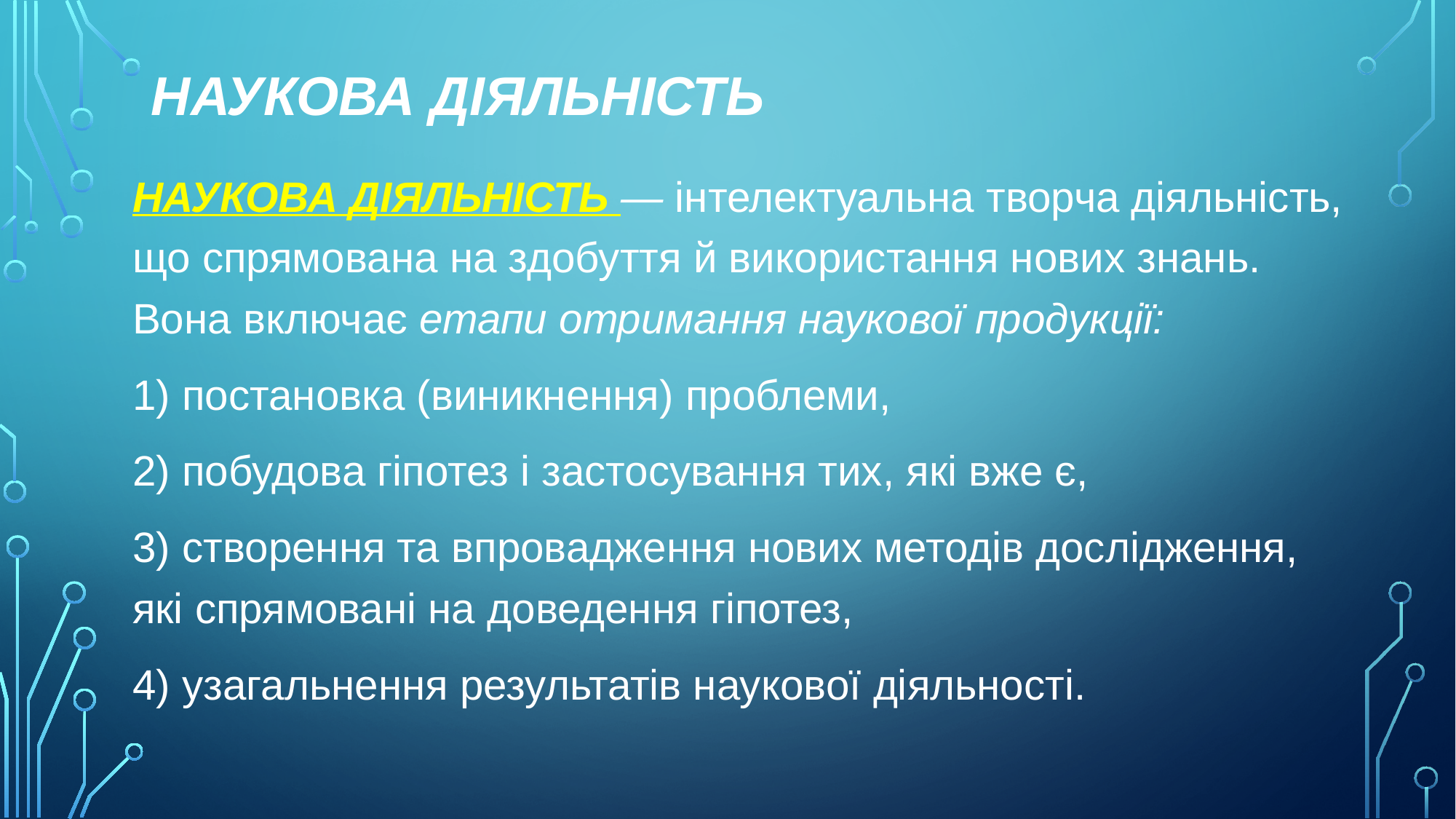

# Наукова діяльність
НАУКОВА ДІЯЛЬНІСТЬ — інтелектуальна творча діяльність, що спрямована на здобуття й використання нових знань. Вона включає етапи отримання наукової продукції:
1) постановка (виникнення) проблеми,
2) побудова гіпотез і застосування тих, які вже є,
3) створення та впровадження нових методів дослідження, які спрямовані на доведення гіпотез,
4) узагальнення результатів наукової діяльності.